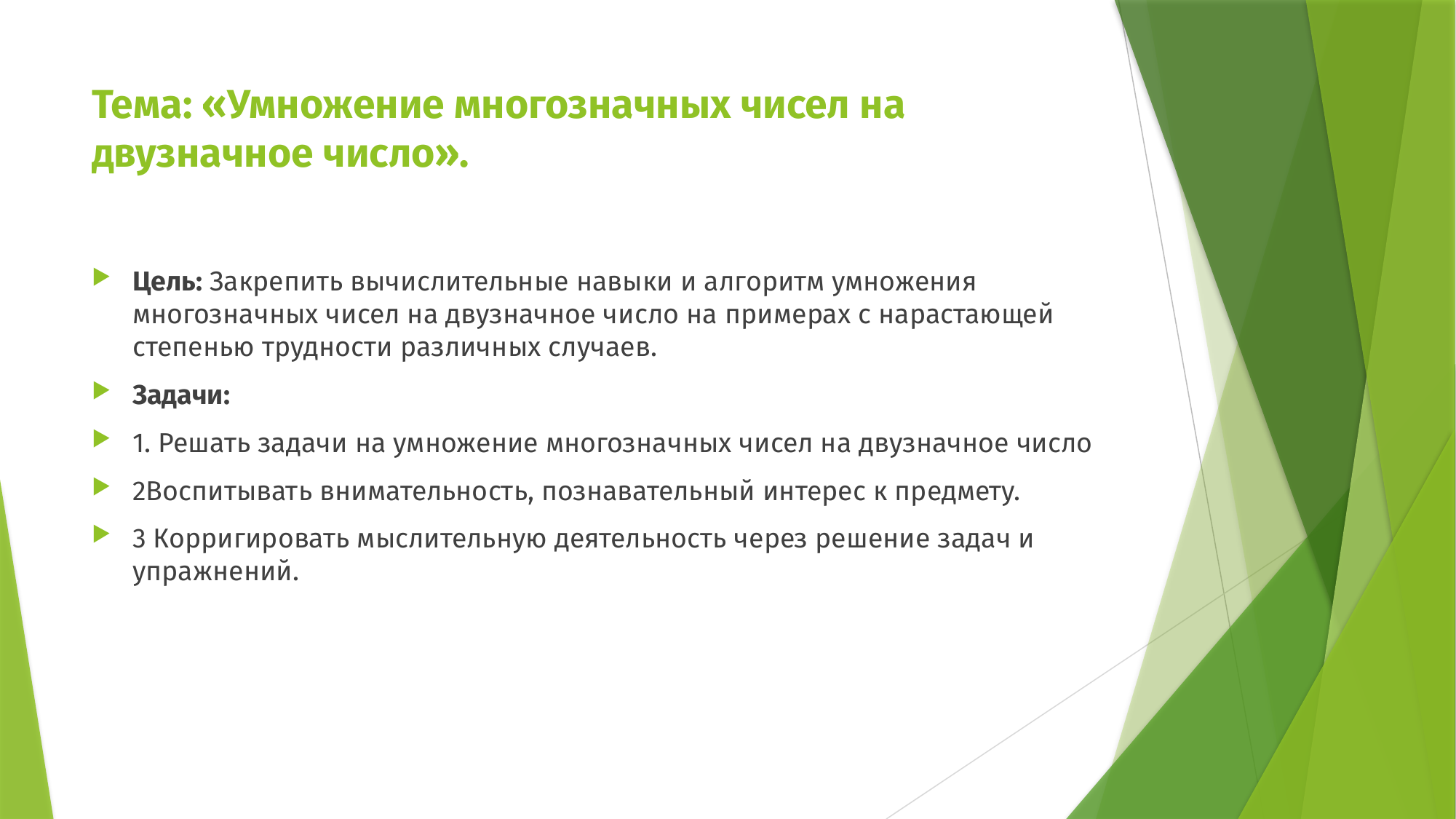

# Тема: «Умножение многозначных чисел на двузначное число».
Цель: Закрепить вычислительные навыки и алгоритм умножения многозначных чисел на двузначное число на примерах с нарастающей степенью трудности различных случаев.
Задачи:
1. Решать задачи на умножение многозначных чисел на двузначное число
2Воспитывать внимательность, познавательный интерес к предмету.
3 Корригировать мыслительную деятельность через решение задач и упражнений.